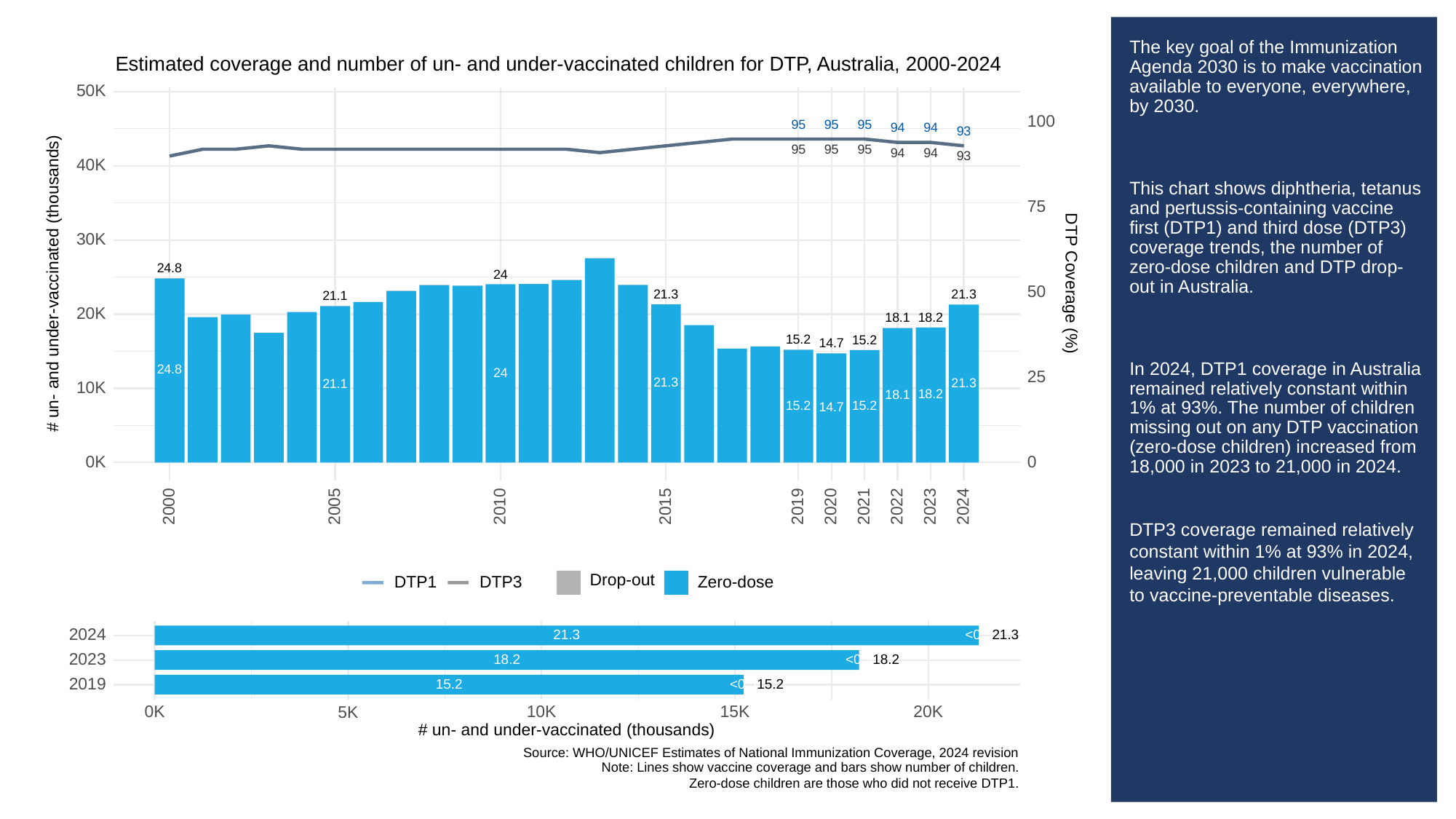

# The key goal of the Immunization Agenda 2030 is to make vaccination available to everyone, everywhere, by 2030.

This chart shows diphtheria, tetanus and pertussis-containing vaccine first (DTP1) and third dose (DTP3) coverage trends, the number of zero-dose children and DTP drop-out in Australia.

In 2024, DTP1 coverage in Australia remained relatively constant within 1% at 93%. The number of children missing out on any DTP vaccination (zero-dose children) increased from 18,000 in 2023 to 21,000 in 2024.

DTP3 coverage remained relatively constant within 1% at 93% in 2024, leaving 21,000 children vulnerable to vaccine-preventable diseases.

Estimated coverage and number of un- and under-vaccinated children for DTP, Australia, 2000-2024
50K

100
95
95
95
94
94
93

95
95
95
94
94
93
40K

75

30K

24.8
24
# un- and under-vaccinated (thousands)
DTP Coverage (%)

50
21.3
21.3

21.1

20K

18.2
18.1

15.2
15.2
14.7

24.8
24
25
21.3
21.3
21.1
10K

18.2
18.1
15.2
15.2
14.7

0K
0

2023
2000
2005
2010
2015
2019
2020
2021
2022
2024

Drop-out
DTP3
Zero-dose
DTP1

2024
21.3
21.3
<0.5

2023
18.2
<0.5
18.2

2019
15.2
<0.5
15.2

0K
10K
15K
20K
5K
# un- and under-vaccinated (thousands)
Source: WHO/UNICEF Estimates of National Immunization Coverage, 2024 revision
Note: Lines show vaccine coverage and bars show number of children.
Zero-dose children are those who did not receive DTP1.